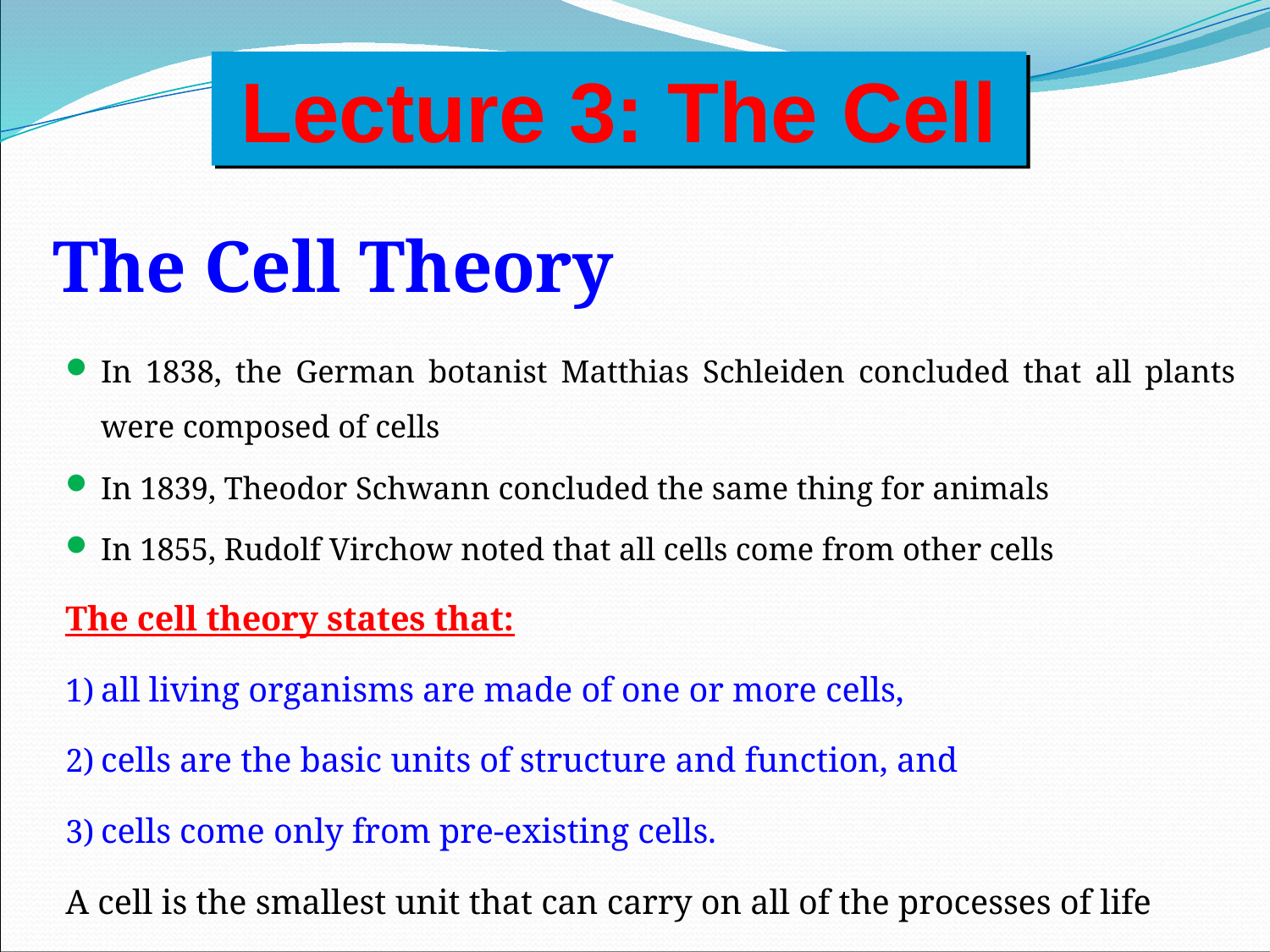

Lecture 3: The Cell
# The Cell Theory

In 1838, the German botanist Matthias Schleiden concluded that all plants were composed of cells
In 1839, Theodor Schwann concluded the same thing for animals
In 1855, Rudolf Virchow noted that all cells come from other cells

The cell theory states that:
all living organisms are made of one or more cells,
cells are the basic units of structure and function, and
cells come only from pre-existing cells.

A cell is the smallest unit that can carry on all of the processes of life